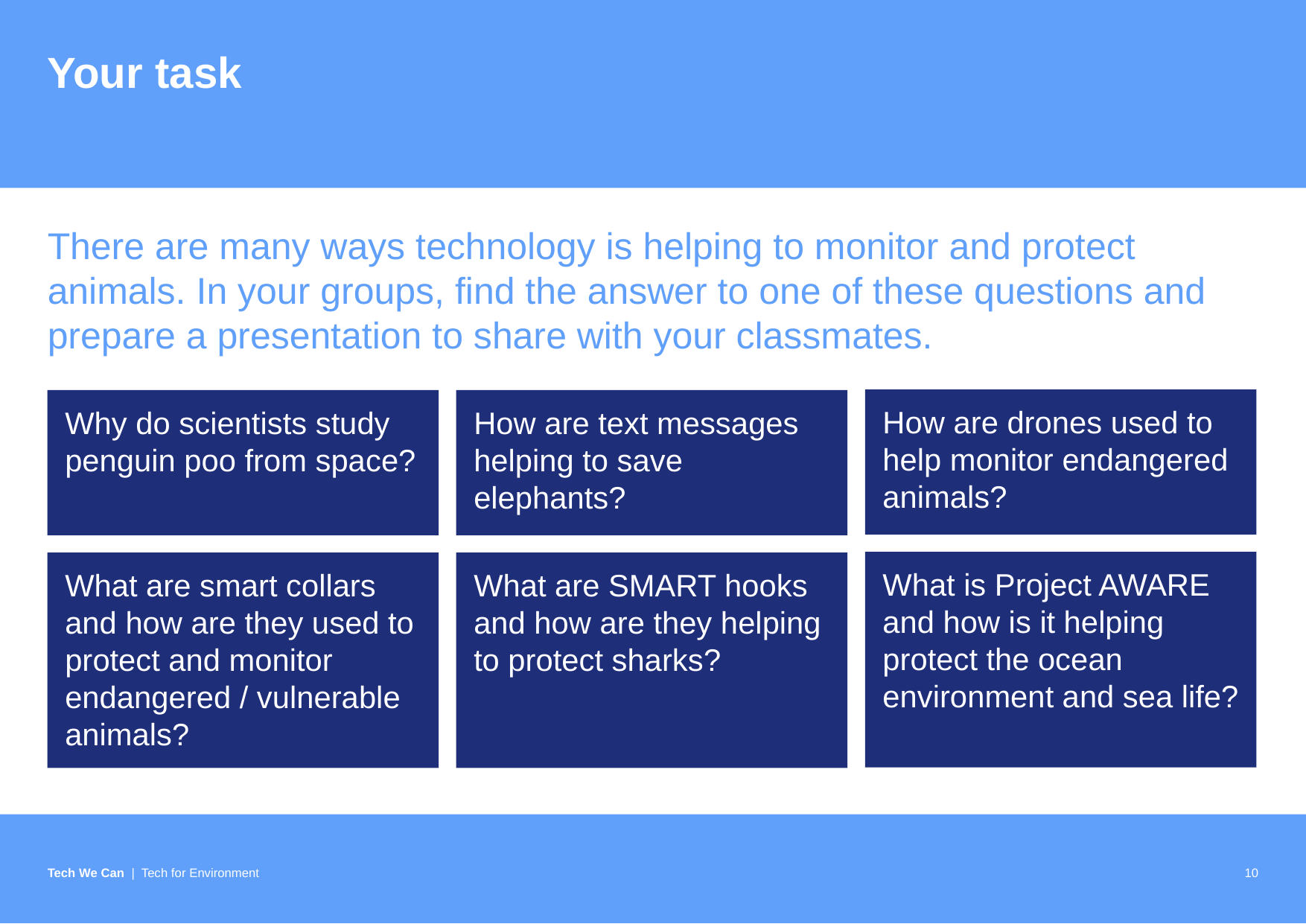

# Your task

There are many ways technology is helping to monitor and protect animals. In your groups, find the answer to one of these questions and prepare a presentation to share with your classmates.
How are drones used to help monitor endangered animals?
Why do scientists study penguin poo from space?
How are text messages helping to save elephants?

What is Project AWARE and how is it helping protect the ocean environment and sea life?

What are smart collars and how are they used to protect and monitor endangered / vulnerable animals?
What are SMART hooks and how are they helping to protect sharks?
10